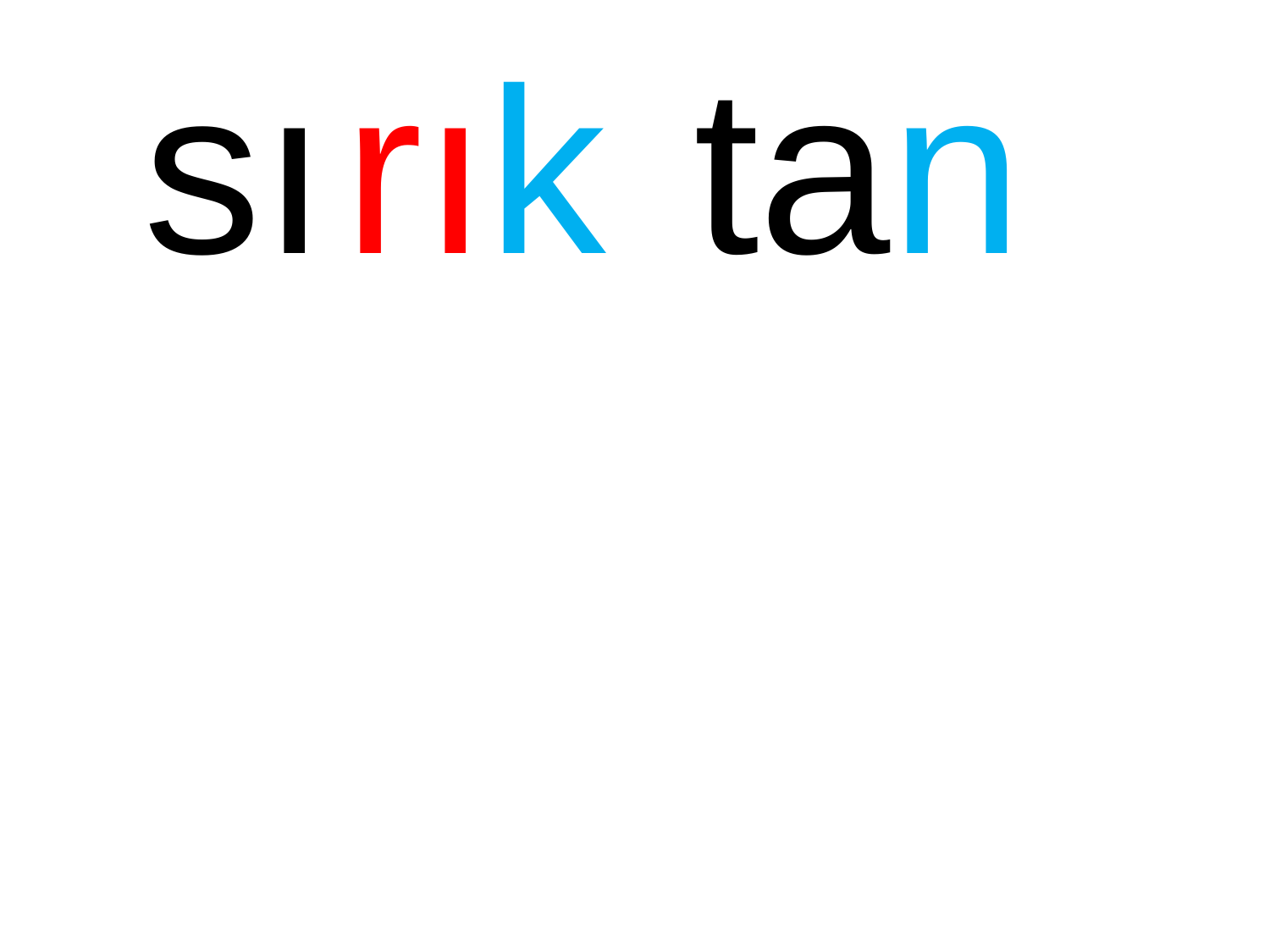

| sı |
| --- |
| rık |
| --- |
| tan |
| --- |